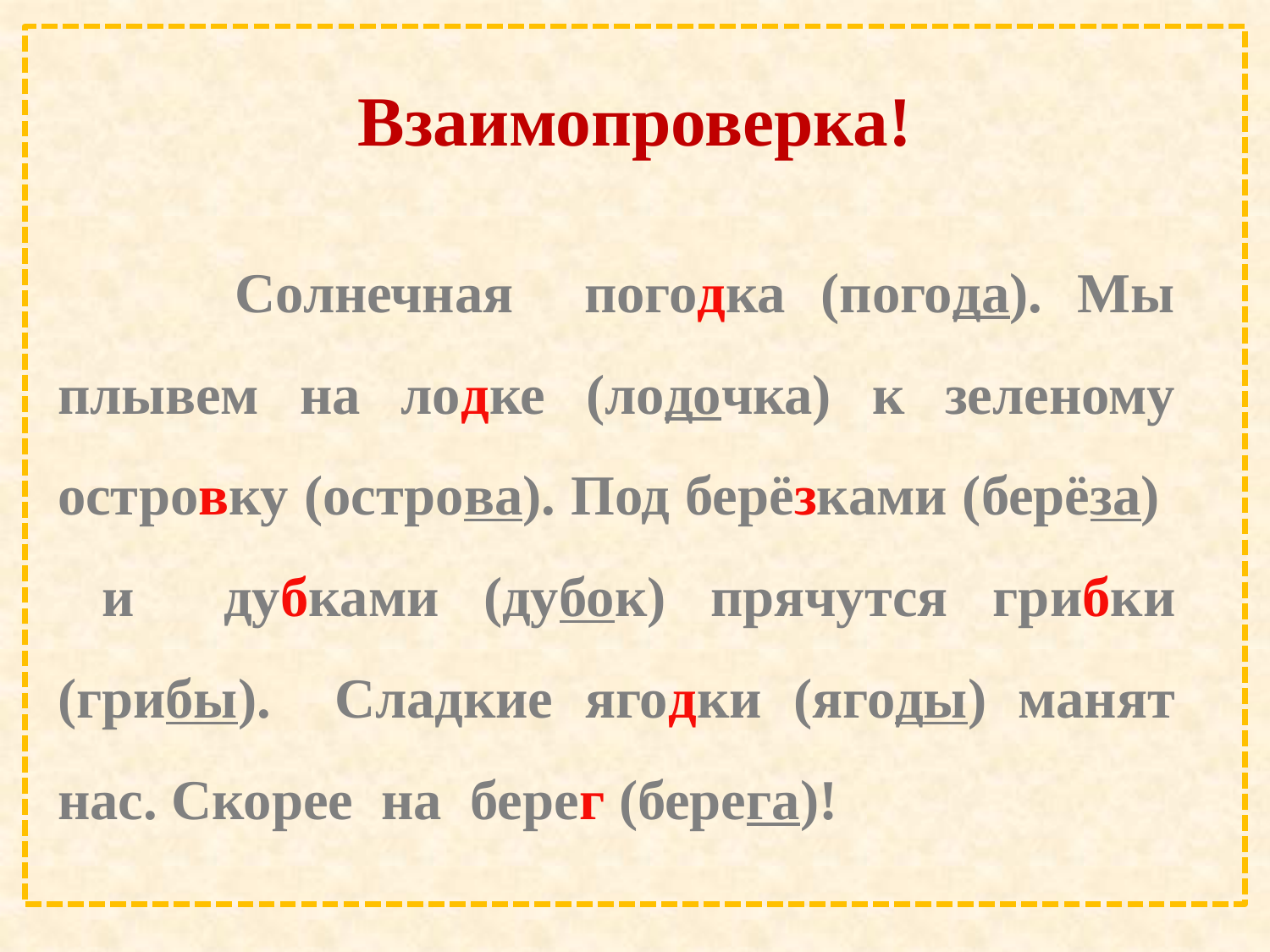

# Взаимопроверка!
     Солнечная  погодка (погода). Мы плывем на лодке (лодочка) к зеленому островку (острова). Под берёзками (берёза)   и  дубками (дубок) прячутся грибки (грибы).  Сладкие ягодки (ягоды) манят нас. Скорее  на  берег (берега)!